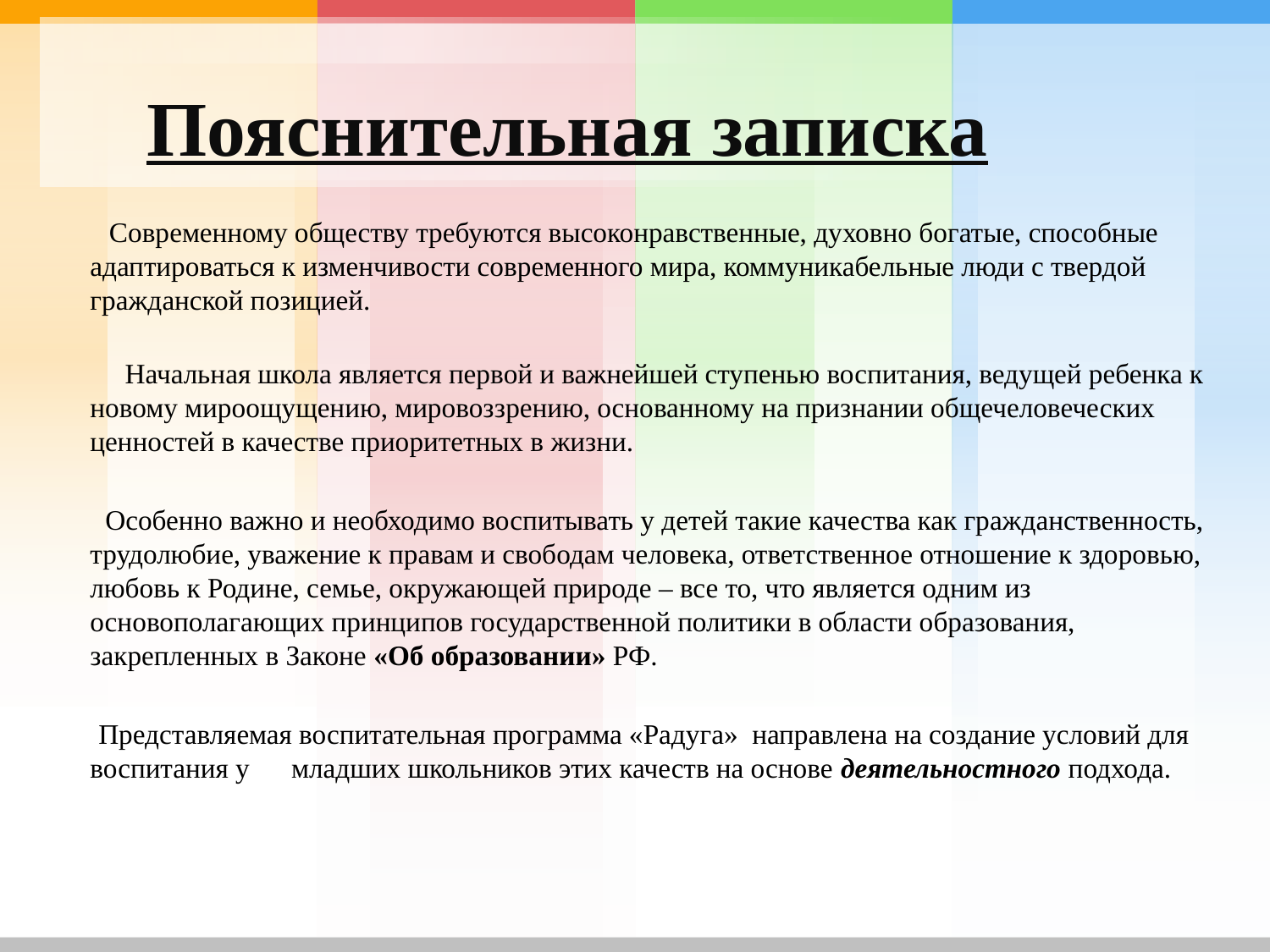

# Пояснительная записка
               Современному обществу требуются высоконравственные, духовно богатые, способные адаптироваться к изменчивости современного мира, коммуникабельные люди с твердой гражданской позицией.
     Начальная школа является первой и важнейшей ступенью воспитания, ведущей ребенка к новому мироощущению, мировоззрению, основанному на признании общечеловеческих ценностей в качестве приоритетных в жизни.

         Особенно важно и необходимо воспитывать у детей такие качества как гражданственность, трудолюбие, уважение к правам и свободам человека, ответственное отношение к здоровью, любовь к Родине, семье, окружающей природе – все то, что является одним из основополагающих принципов государственной политики в области образования, закрепленных в Законе «Об образовании» РФ.

        Представляемая воспитательная программа «Радуга»  направлена на создание условий для воспитания у      младших школьников этих качеств на основе деятельностного подхода.